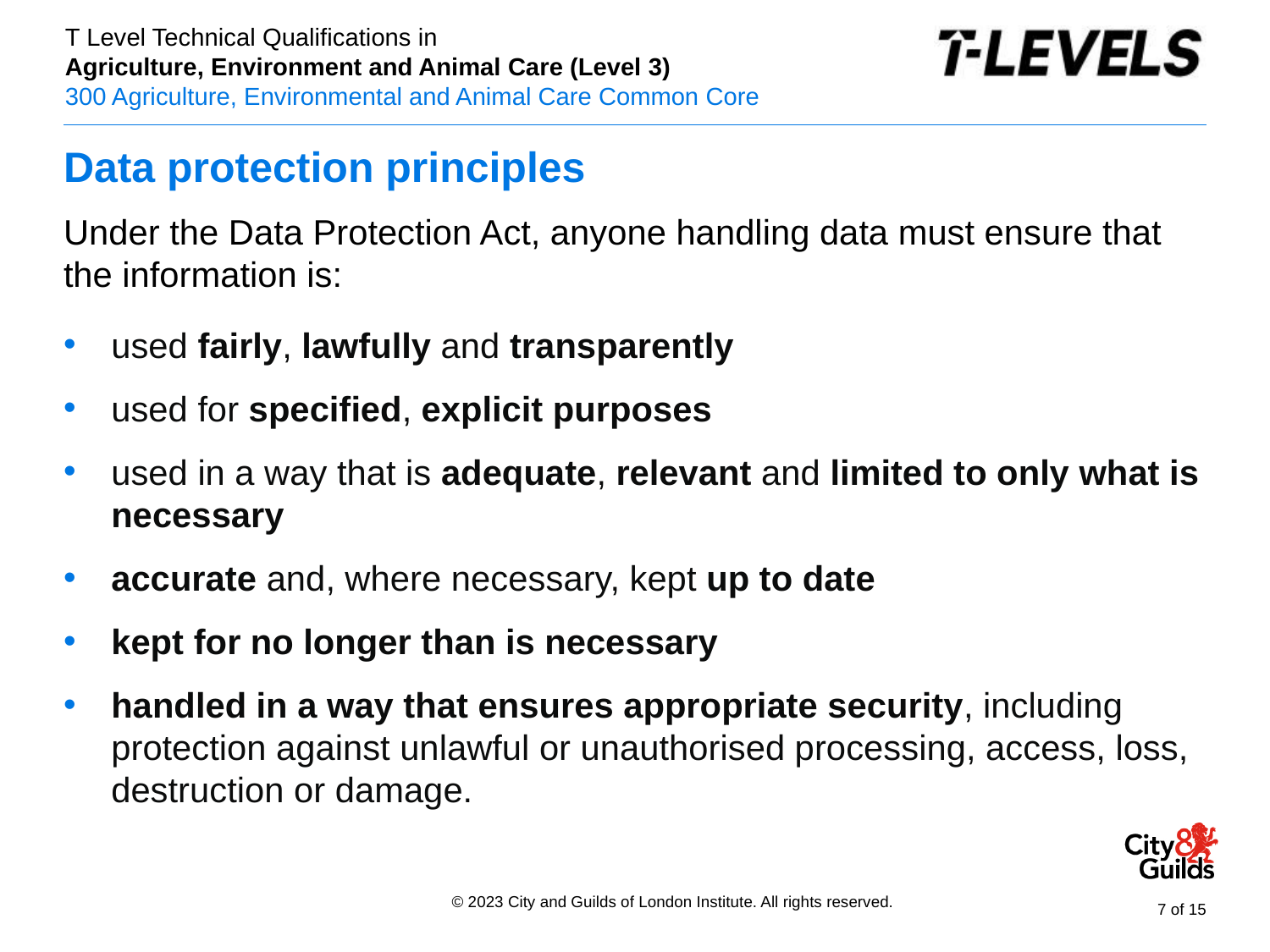

# Data protection principles
Under the Data Protection Act, anyone handling data must ensure that the information is:
used fairly, lawfully and transparently
used for specified, explicit purposes
used in a way that is adequate, relevant and limited to only what is necessary
accurate and, where necessary, kept up to date
kept for no longer than is necessary
handled in a way that ensures appropriate security, including protection against unlawful or unauthorised processing, access, loss, destruction or damage.